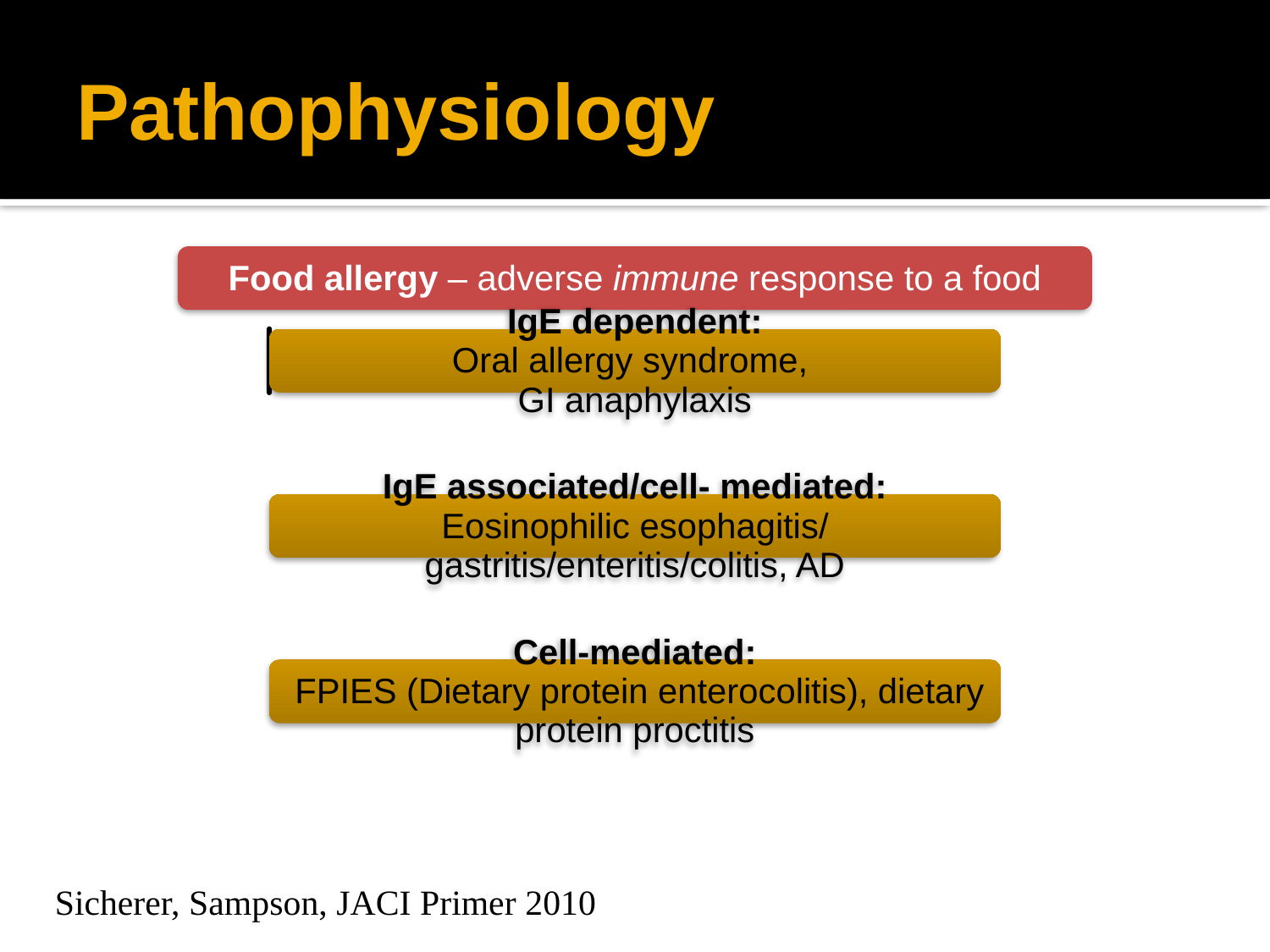

# Pathophysiology
Food allergy – adverse immune response to a food
IgE dependent:
Oral allergy syndrome,
GI anaphylaxis
IgE associated/cell- mediated:
Eosinophilic esophagitis/ gastritis/enteritis/colitis, AD
Cell-mediated:
 FPIES (Dietary protein enterocolitis), dietary protein proctitis
Sicherer, Sampson, JACI Primer 2010